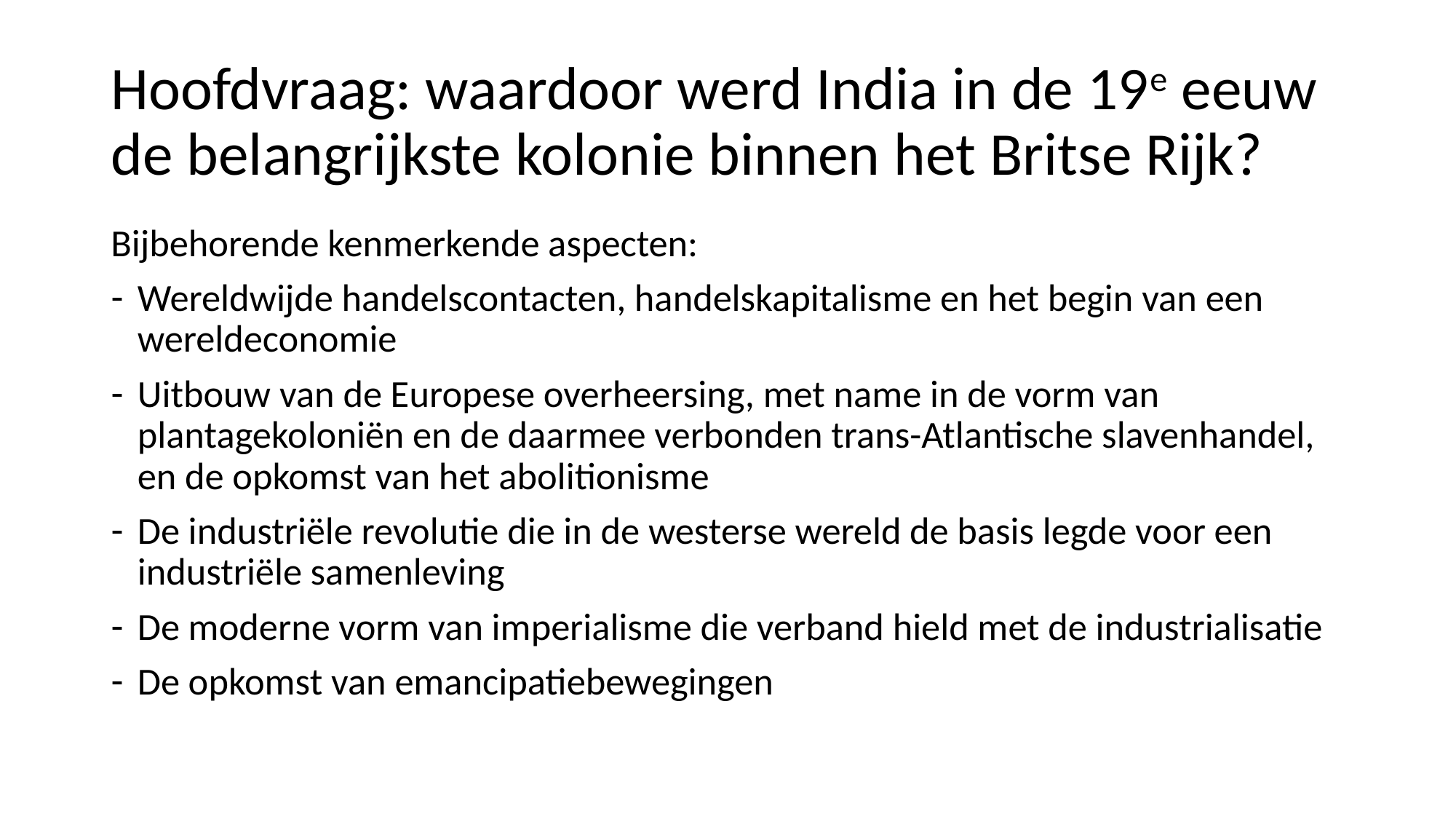

# Hoofdvraag: waardoor werd India in de 19e eeuw de belangrijkste kolonie binnen het Britse Rijk?
Bijbehorende kenmerkende aspecten:
Wereldwijde handelscontacten, handelskapitalisme en het begin van een wereldeconomie
Uitbouw van de Europese overheersing, met name in de vorm van plantagekoloniën en de daarmee verbonden trans-Atlantische slavenhandel, en de opkomst van het abolitionisme
De industriële revolutie die in de westerse wereld de basis legde voor een industriële samenleving
De moderne vorm van imperialisme die verband hield met de industrialisatie
De opkomst van emancipatiebewegingen